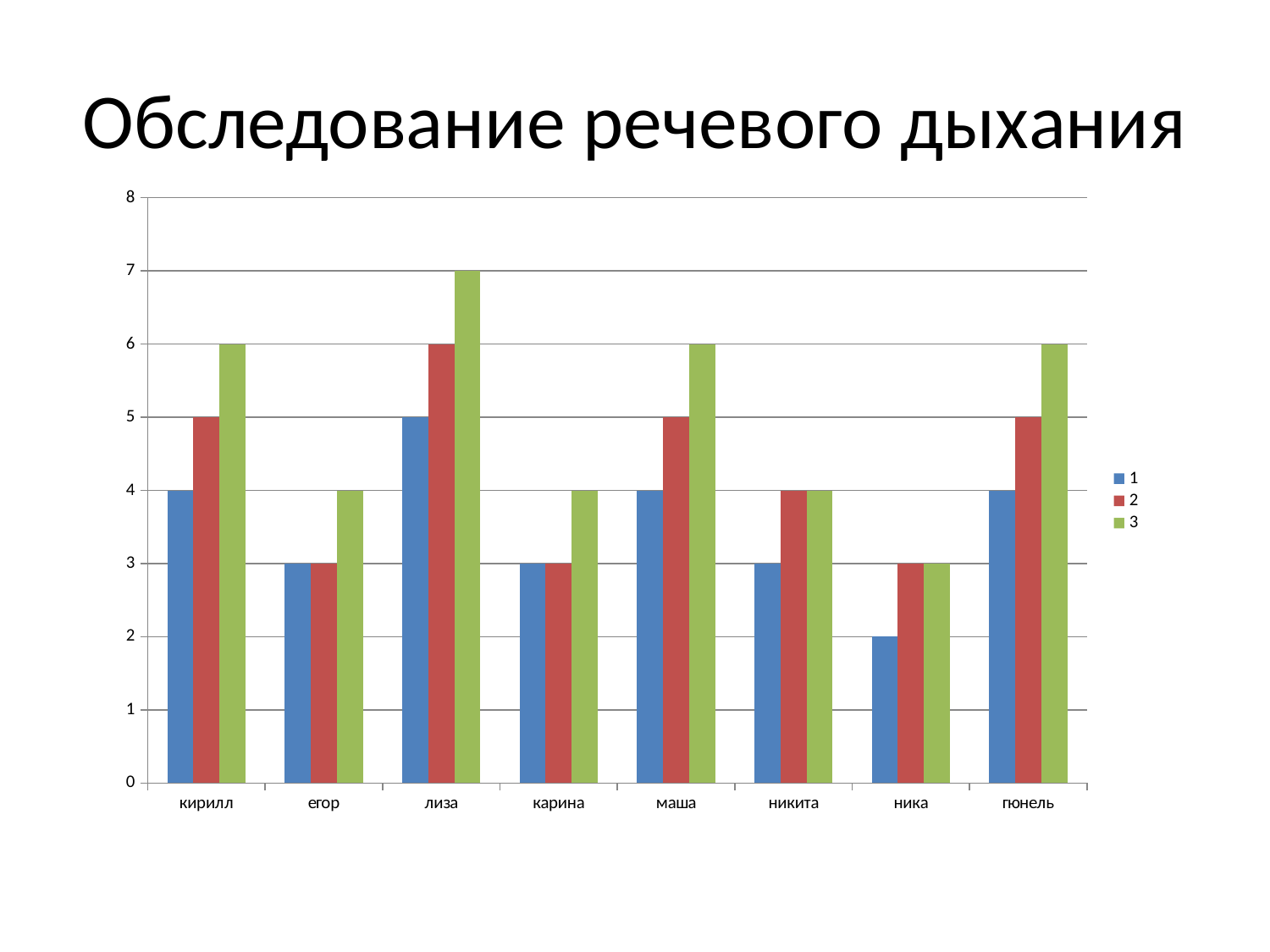

# Обследование речевого дыхания

### Chart

| Category | 1 | 2 | 3 |
|---|---|---|---|
| кирилл | 4.0 | 5.0 | 6.0 |
| егор | 3.0 | 3.0 | 4.0 |
| лиза | 5.0 | 6.0 | 7.0 |
| карина | 3.0 | 3.0 | 4.0 |
| маша | 4.0 | 5.0 | 6.0 |
| никита | 3.0 | 4.0 | 4.0 |
| ника | 2.0 | 3.0 | 3.0 |
| гюнель | 4.0 | 5.0 | 6.0 |